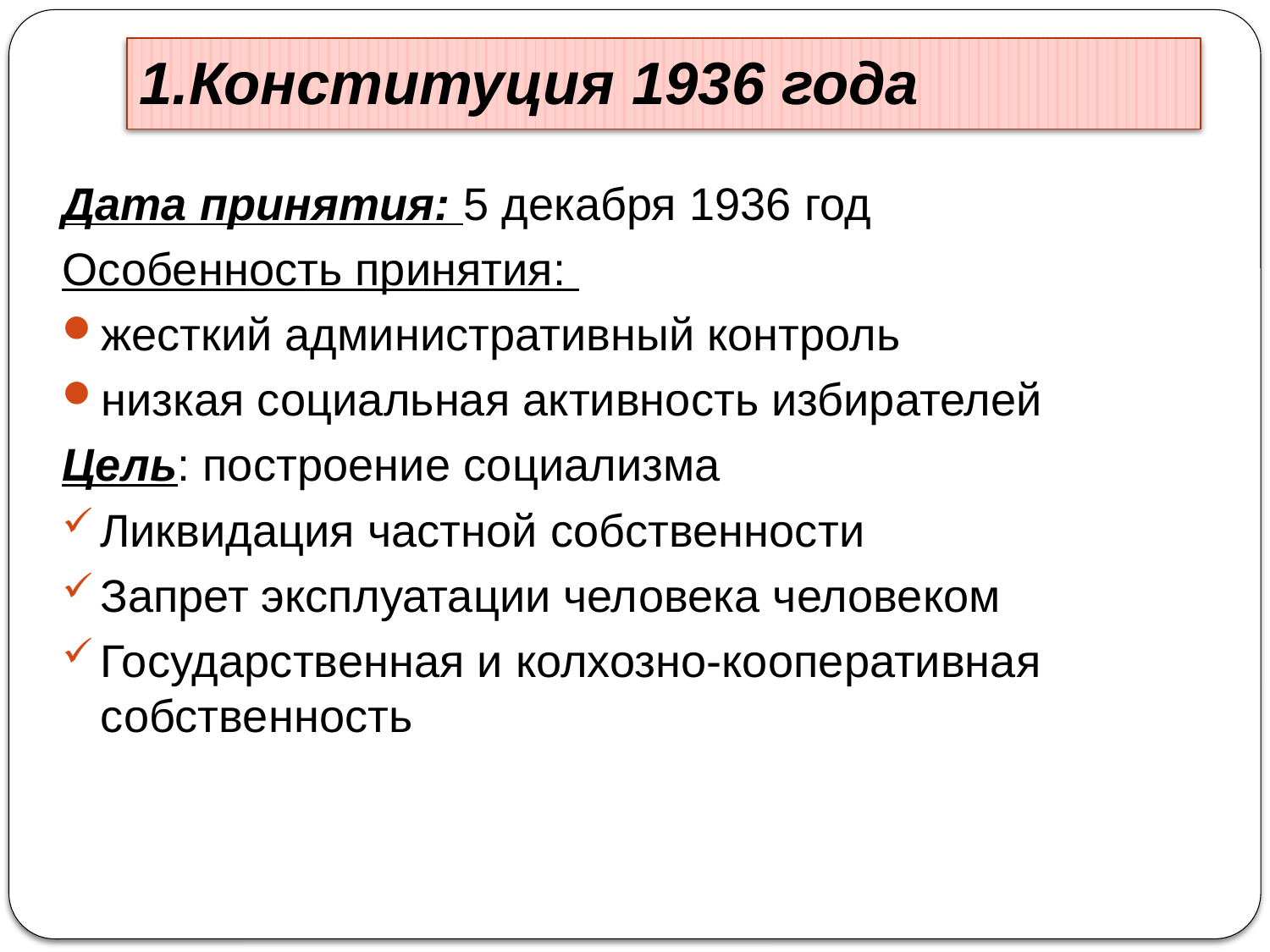

# 1.Конституция 1936 года
Дата принятия: 5 декабря 1936 год
Особенность принятия:
жесткий административный контроль
низкая социальная активность избирателей
Цель: построение социализма
Ликвидация частной собственности
Запрет эксплуатации человека человеком
Государственная и колхозно-кооперативная собственность